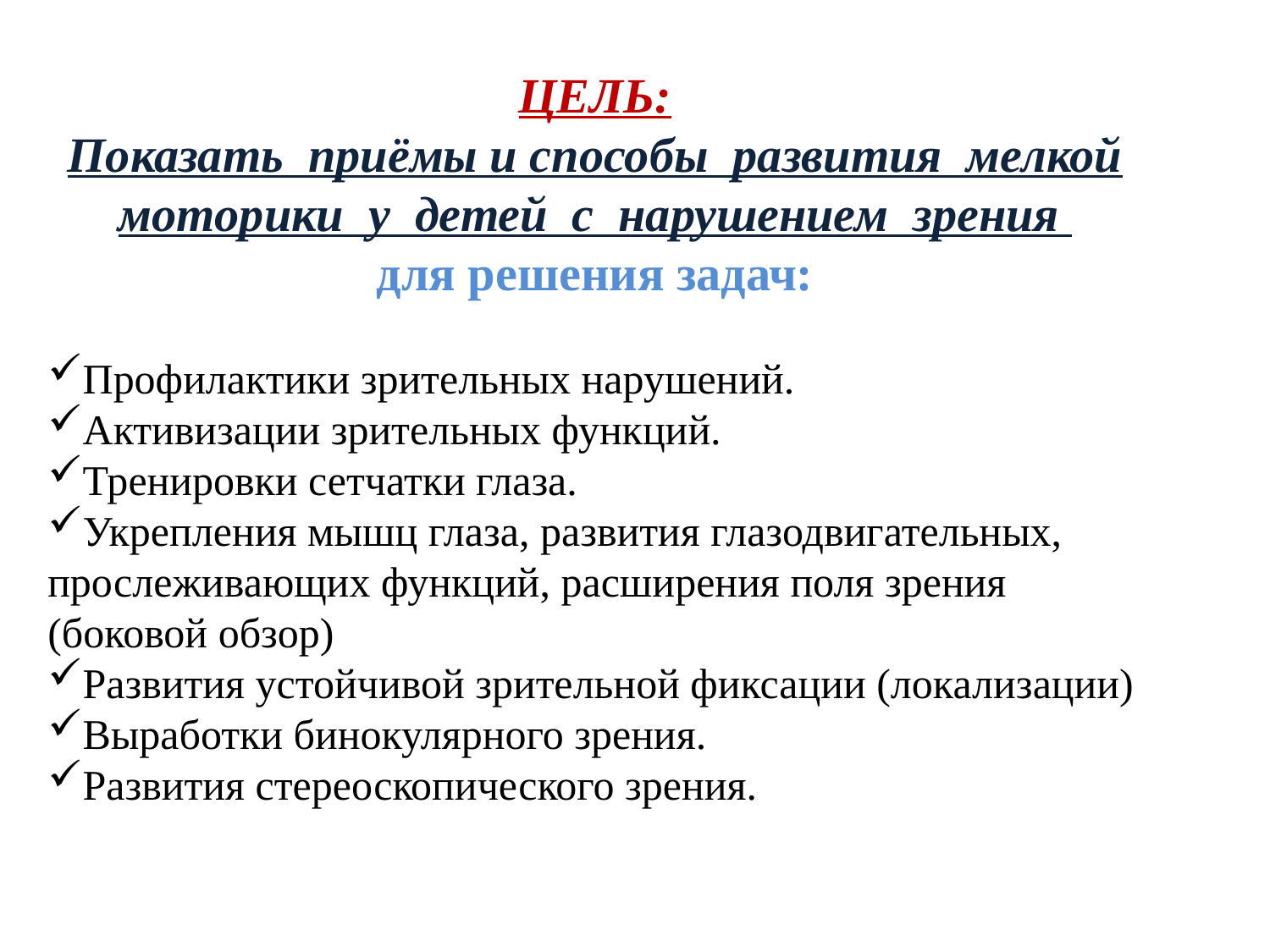

ЦЕЛЬ:
Показать  приёмы и способы  развития  мелкой моторики  у  детей  с  нарушением  зрения
для решения задач:

Профилактики зрительных нарушений.
Активизации зрительных функций.
Тренировки сетчатки глаза.
Укрепления мышц глаза, развития глазодвигательных, прослеживающих функций, расширения поля зрения (боковой обзор)
Развития устойчивой зрительной фиксации (локализации)
Выработки бинокулярного зрения.
Развития стереоскопического зрения.